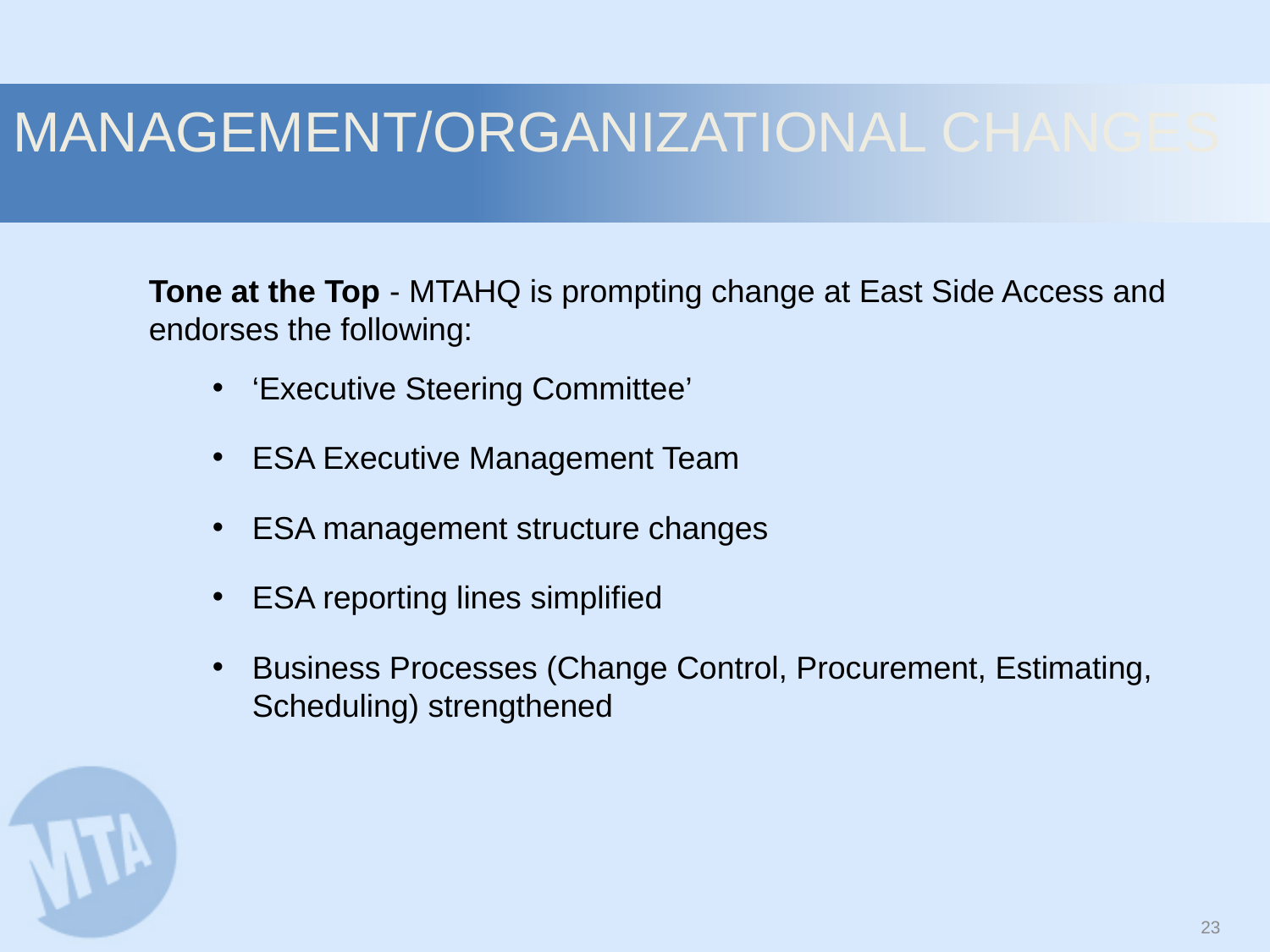

# Management/Organizational Changes
Tone at the Top - MTAHQ is prompting change at East Side Access and endorses the following:
‘Executive Steering Committee’
ESA Executive Management Team
ESA management structure changes
ESA reporting lines simplified
Business Processes (Change Control, Procurement, Estimating, Scheduling) strengthened

23